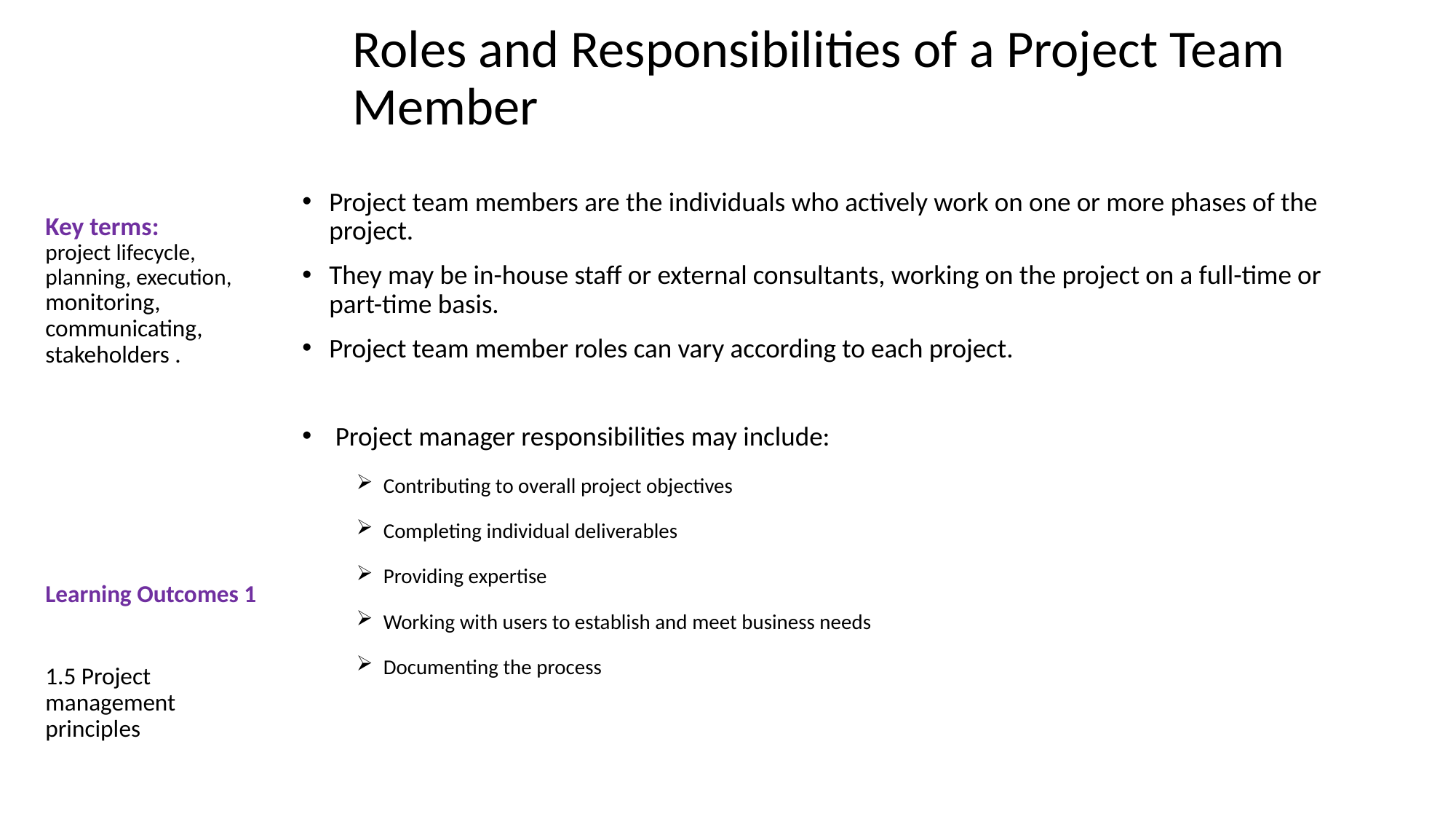

# Roles and Responsibilities of a Project Team Member

Key terms:
project lifecycle, planning, execution, monitoring, communicating, stakeholders .

Learning Outcomes 1

1.5 Project management principles

Project team members are the individuals who actively work on one or more phases of the project.
They may be in-house staff or external consultants, working on the project on a full-time or part-time basis.
Project team member roles can vary according to each project.

 Project manager responsibilities may include:
Contributing to overall project objectives
Completing individual deliverables
Providing expertise
Working with users to establish and meet business needs
Documenting the process